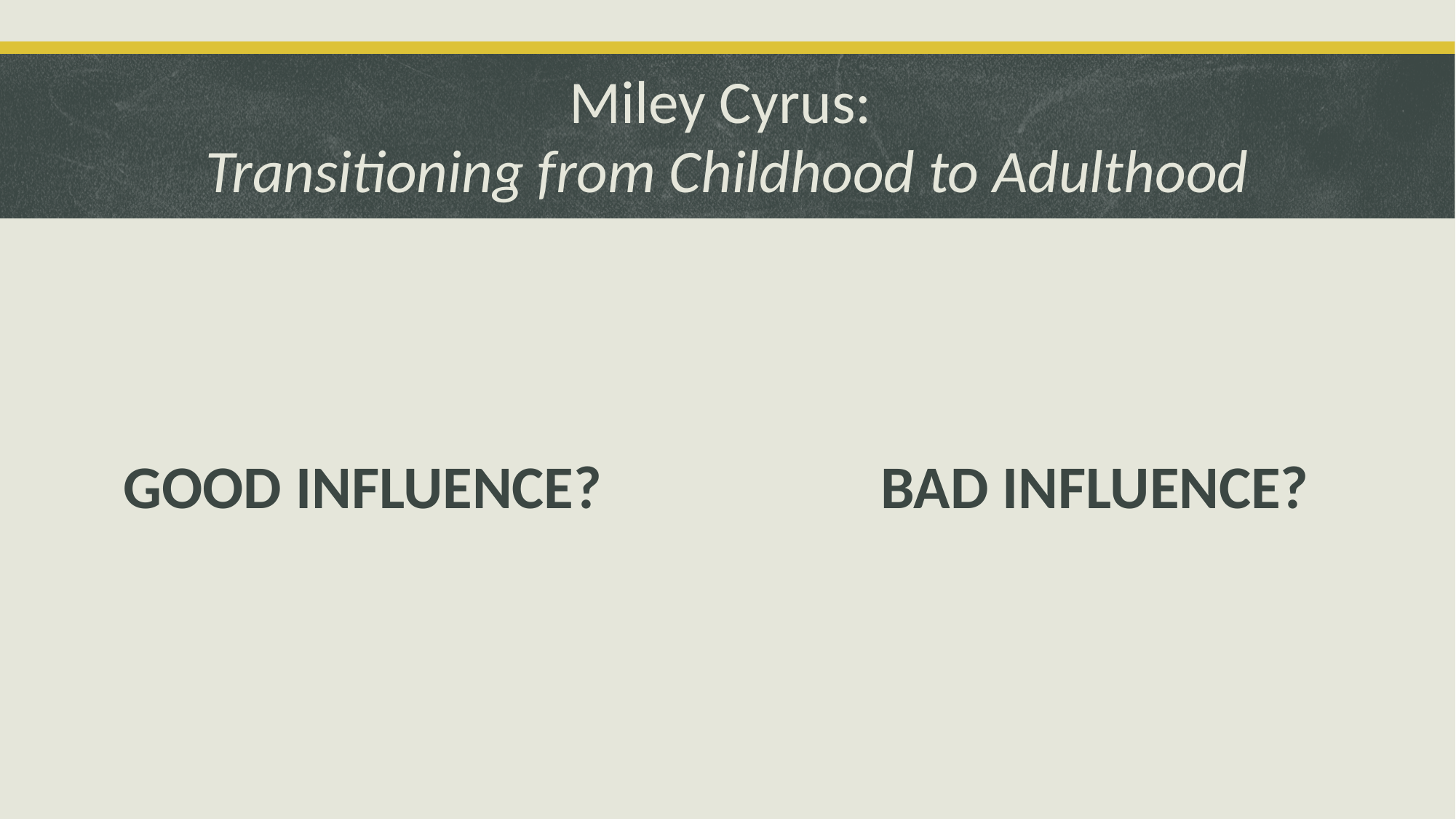

# Miley Cyrus: Transitioning from Childhood to Adulthood
BAD INFLUENCE?
GOOD INFLUENCE?